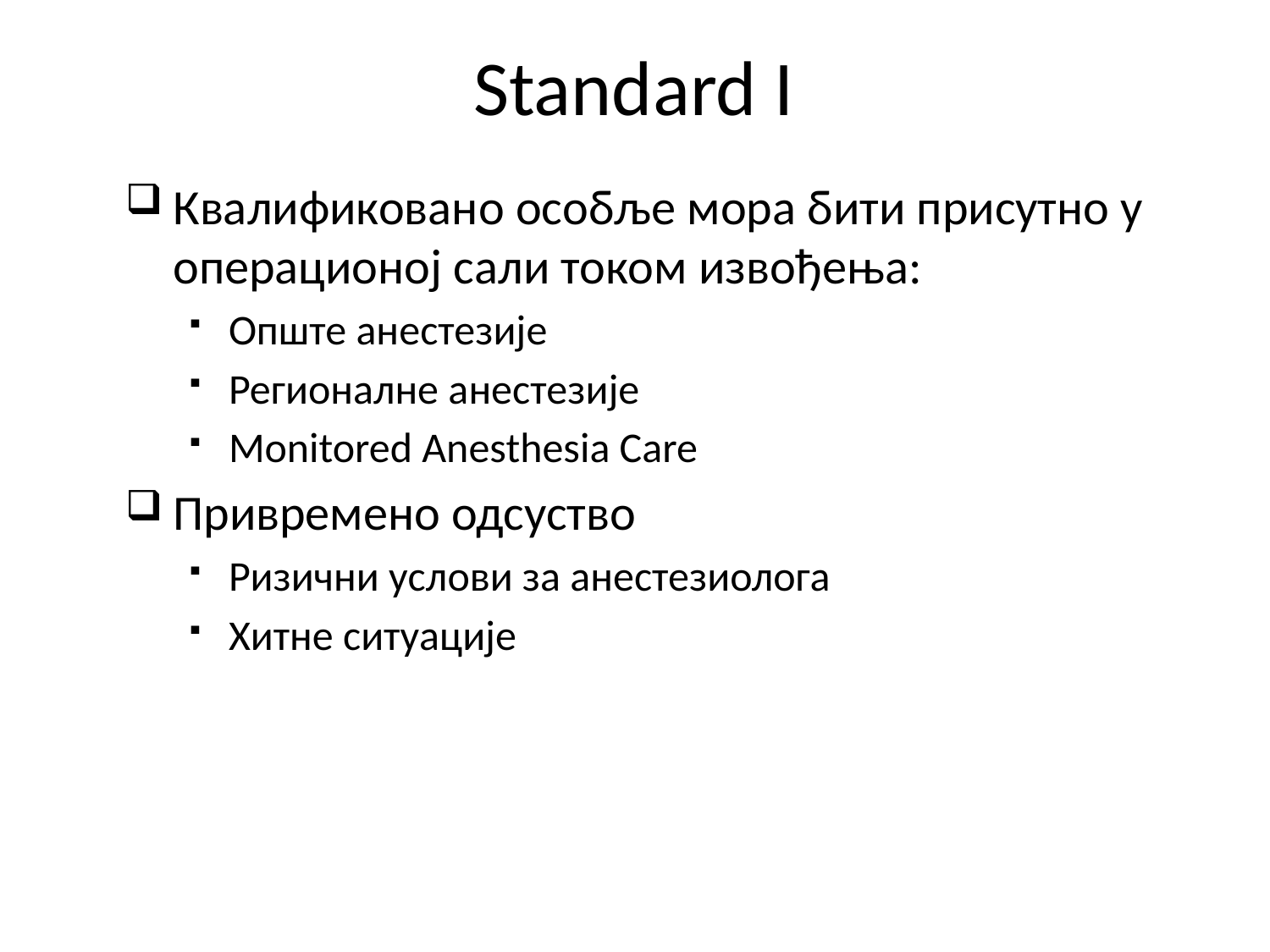

# Standard I
Квалификовано особље мора бити присутно у операционој сали током извођења:
Опште анестезије
Регионалне анестезије
Monitored Anesthesia Care
Привремено одсуство
Ризични услови за анестезиолога
Хитне ситуације